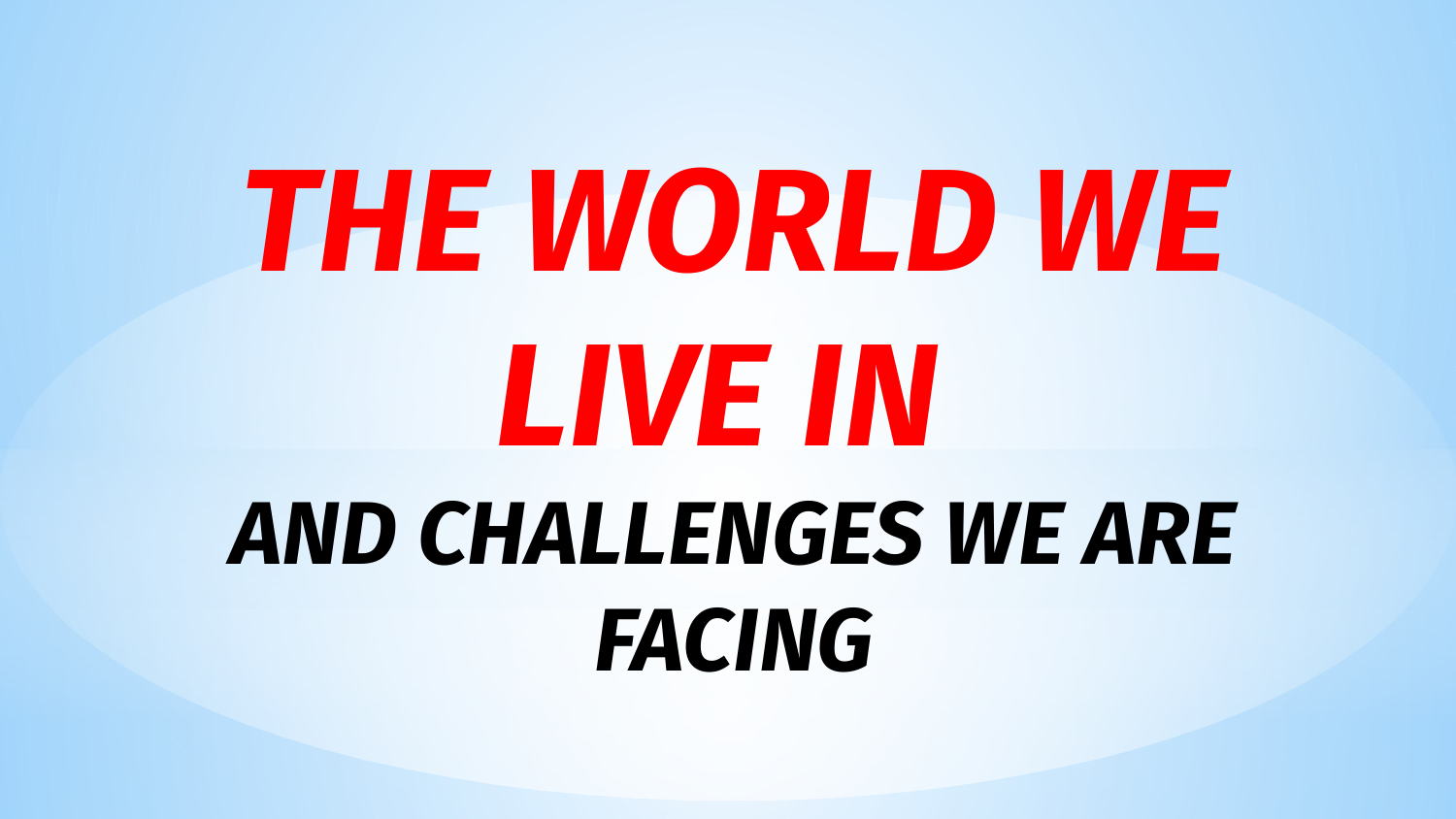

THE WORLD WE LIVE IN
AND CHALLENGES WE ARE FACING